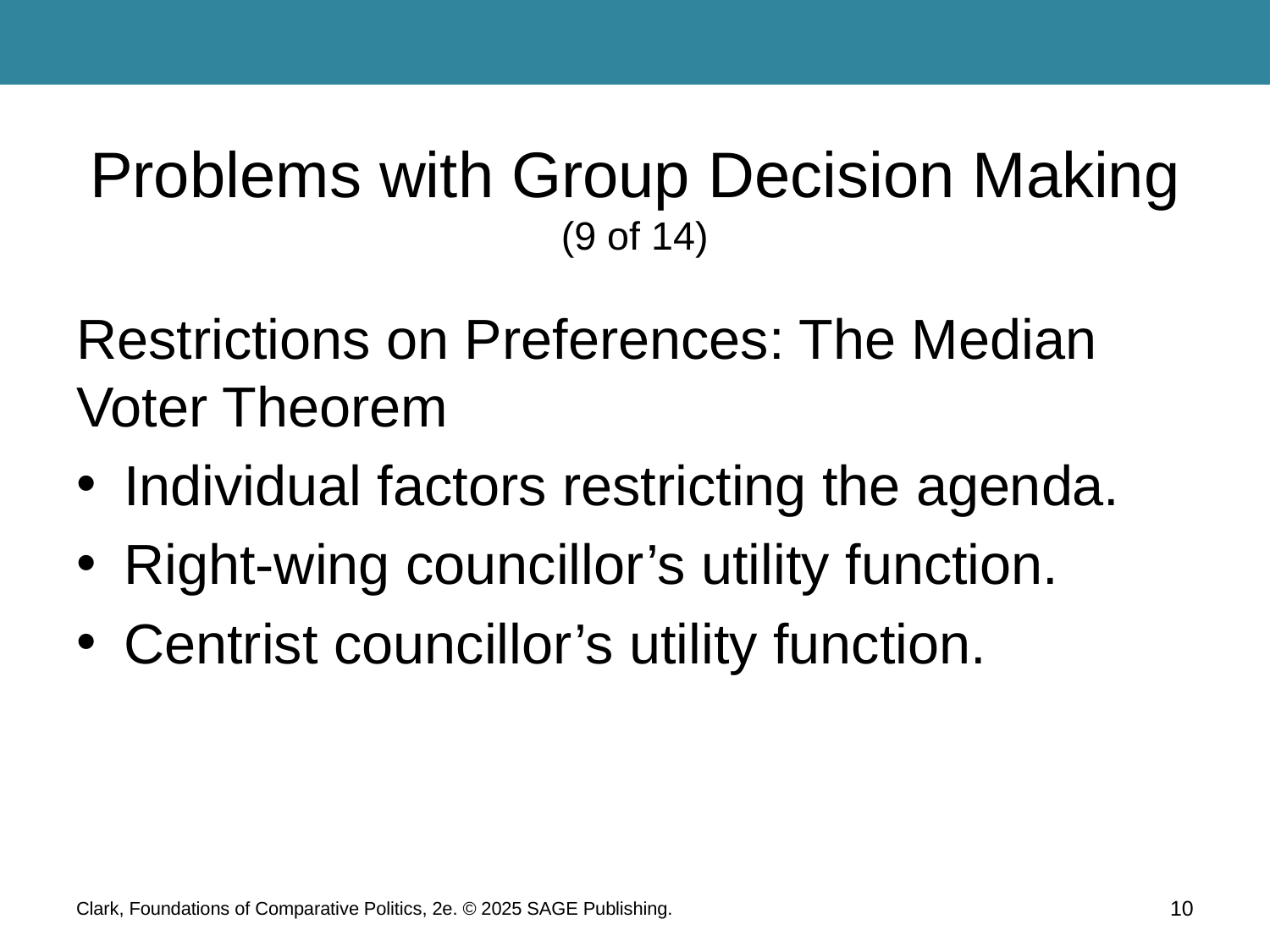

# Problems with Group Decision Making (9 of 14)
Restrictions on Preferences: The Median Voter Theorem
Individual factors restricting the agenda.
Right-wing councillor’s utility function.
Centrist councillor’s utility function.

Clark, Foundations of Comparative Politics, 2e. © 2025 SAGE Publishing.
10